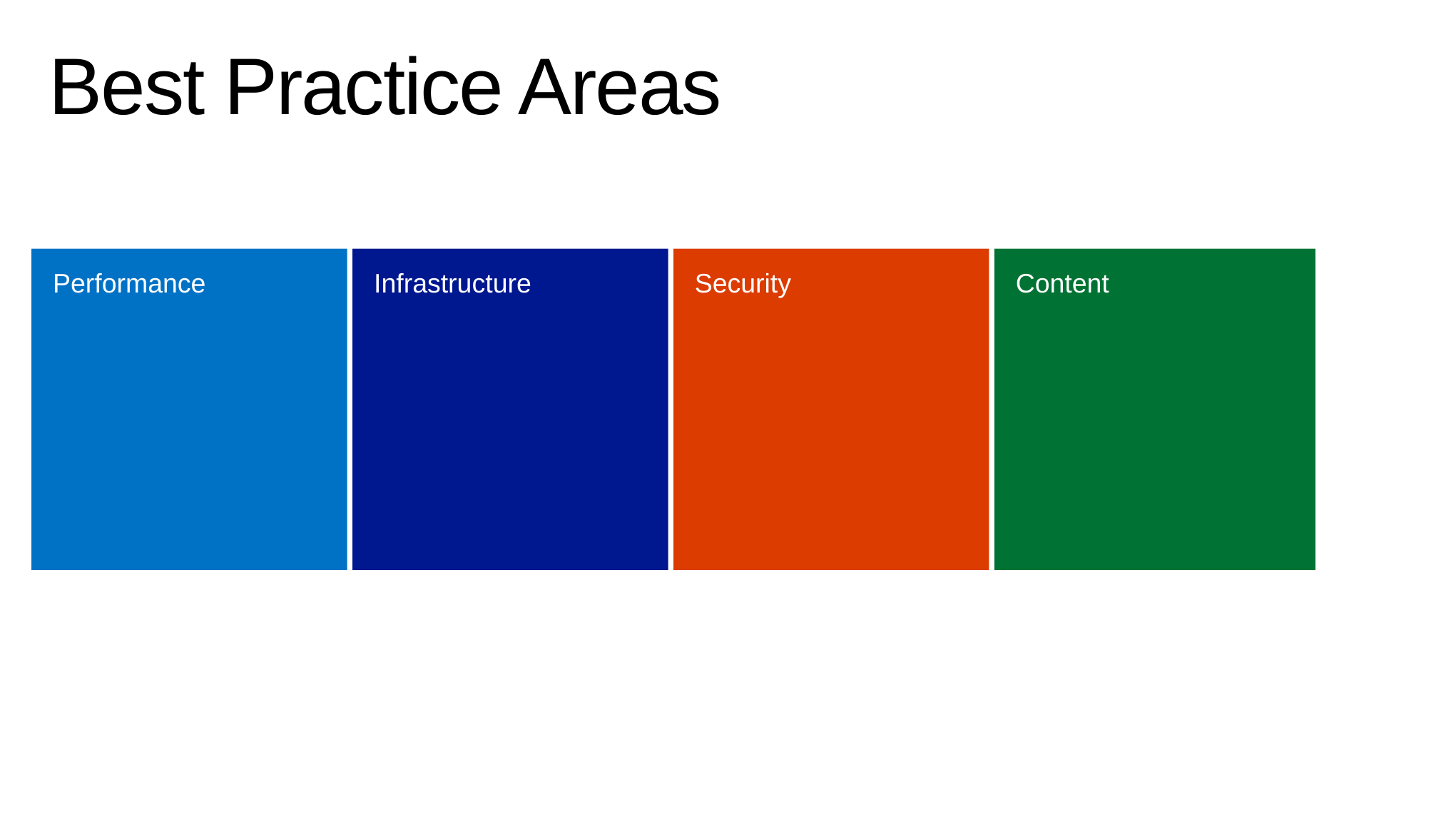

# Best Practice Areas
Performance

Infrastructure

Security
Content